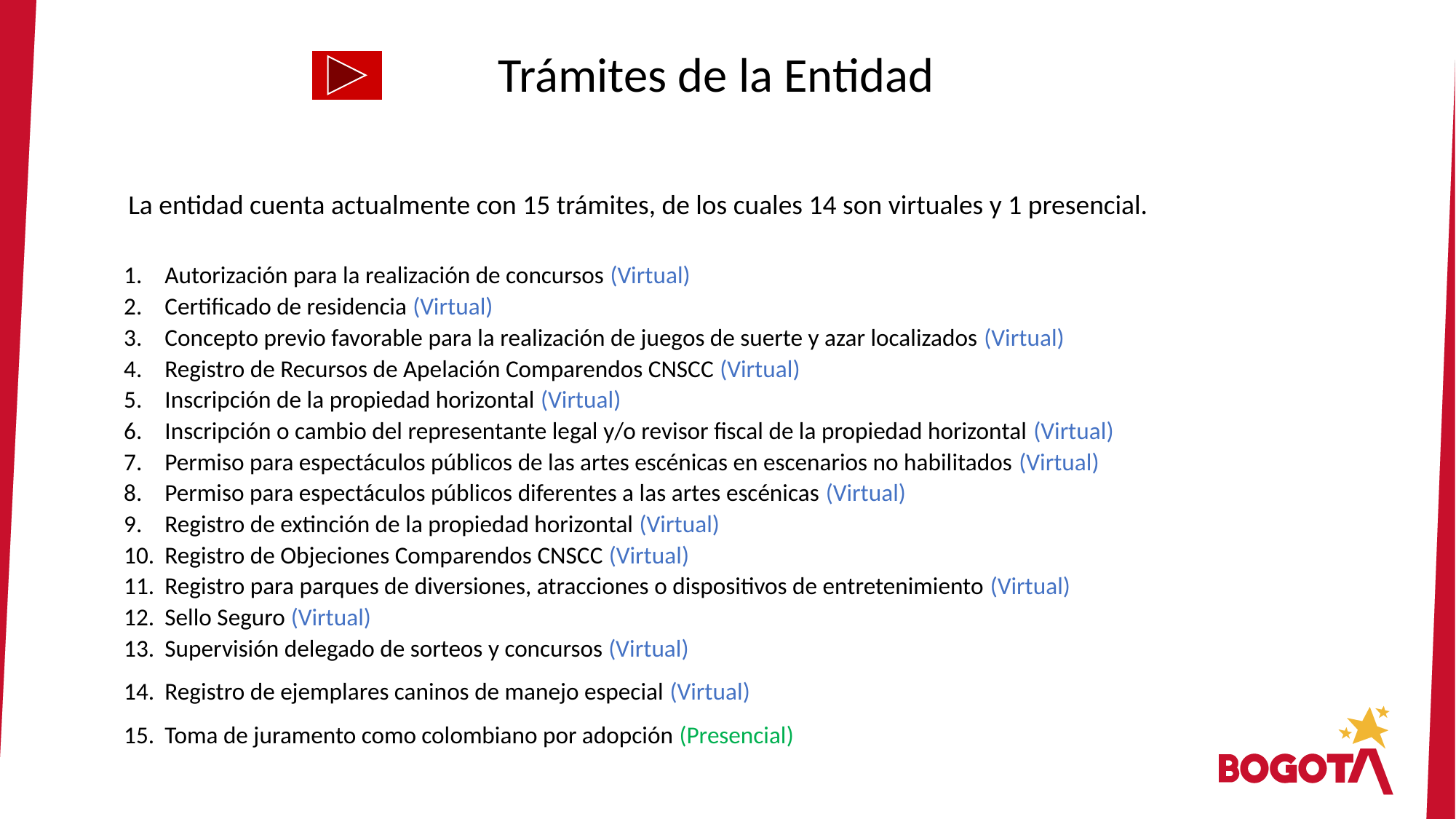

Trámites de la Entidad

La entidad cuenta actualmente con 15 trámites, de los cuales 14 son virtuales y 1 presencial.
Autorización para la realización de concursos (Virtual)
Certificado de residencia (Virtual)
Concepto previo favorable para la realización de juegos de suerte y azar localizados (Virtual)
Registro de Recursos de Apelación Comparendos CNSCC (Virtual)
Inscripción de la propiedad horizontal (Virtual)
Inscripción o cambio del representante legal y/o revisor fiscal de la propiedad horizontal (Virtual)
Permiso para espectáculos públicos de las artes escénicas en escenarios no habilitados (Virtual)
Permiso para espectáculos públicos diferentes a las artes escénicas (Virtual)
Registro de extinción de la propiedad horizontal (Virtual)
Registro de Objeciones Comparendos CNSCC (Virtual)
Registro para parques de diversiones, atracciones o dispositivos de entretenimiento (Virtual)
Sello Seguro (Virtual)
Supervisión delegado de sorteos y concursos (Virtual)
Registro de ejemplares caninos de manejo especial (Virtual)
Toma de juramento como colombiano por adopción (Presencial)